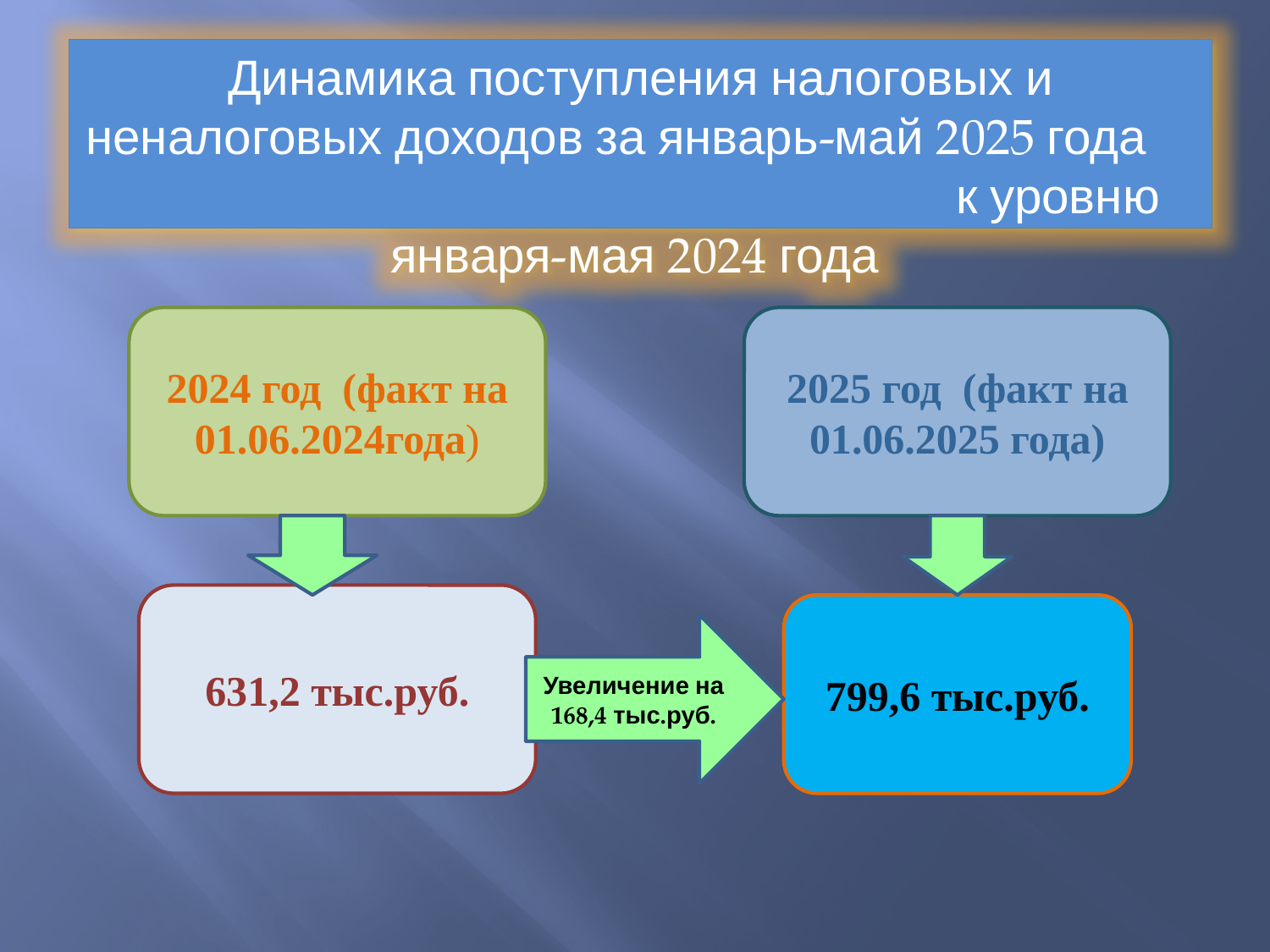

Динамика поступления налоговых и неналоговых доходов за январь-май 2025 года                                                                         к уровню января-мая 2024 года
2024 год  (факт на 01.06.2024года)
2025 год  (факт на 01.06.2025 года)

631,2 тыс.руб.
799,6 тыс.руб.
Увеличение на 168,4 тыс.руб.